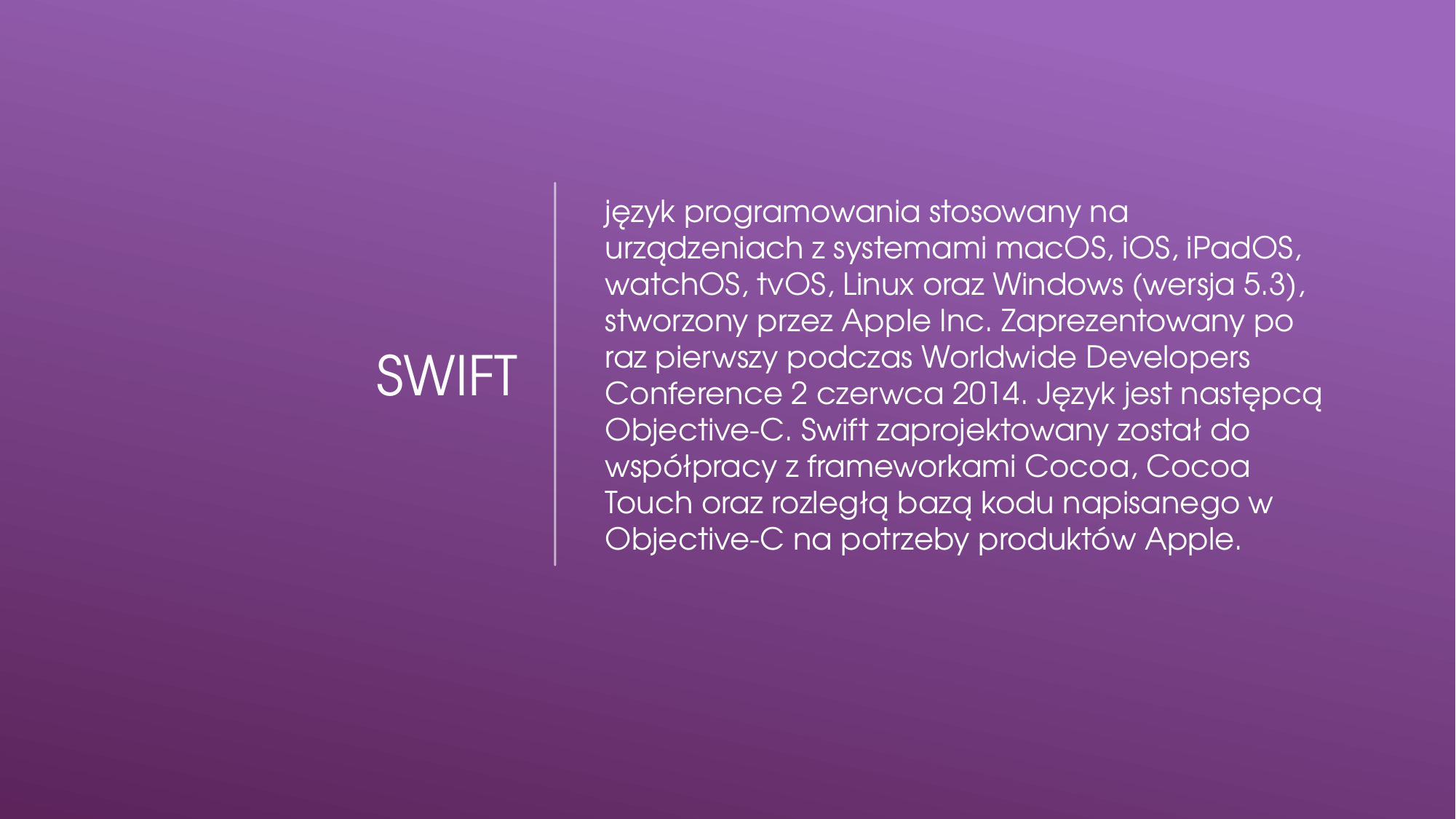

# SWIFT
język programowania stosowany na urządzeniach z systemami macOS, iOS, iPadOS, watchOS, tvOS, Linux oraz Windows (wersja 5.3), stworzony przez Apple Inc. Zaprezentowany po raz pierwszy podczas Worldwide Developers Conference 2 czerwca 2014. Język jest następcą Objective-C. Swift zaprojektowany został do współpracy z frameworkami Cocoa, Cocoa Touch oraz rozległą bazą kodu napisanego w Objective-C na potrzeby produktów Apple.